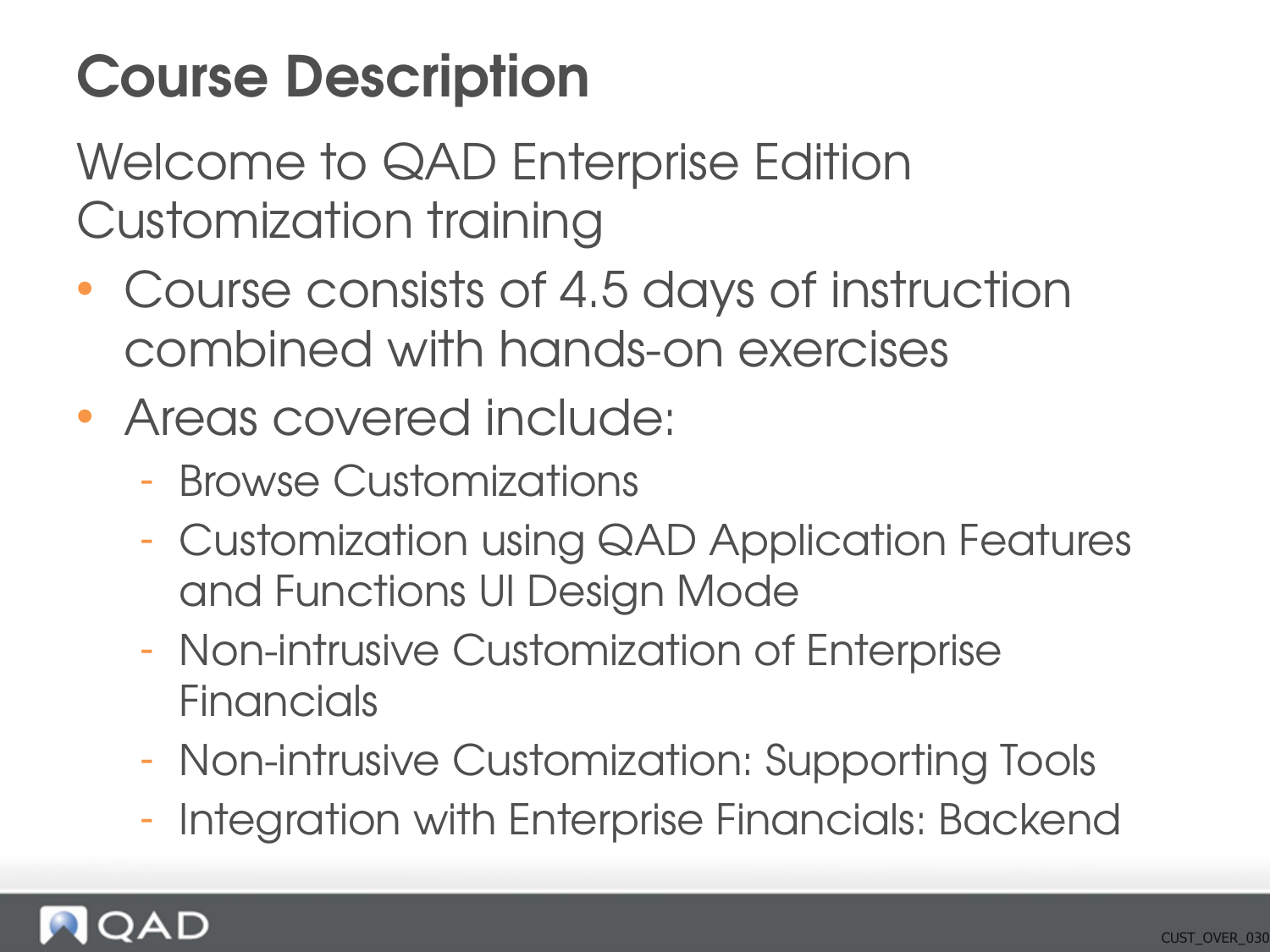

# Course Description
Welcome to QAD Enterprise Edition Customization training
Course consists of 4.5 days of instruction combined with hands-on exercises
Areas covered include:
Browse Customizations
Customization using QAD Application Features and Functions UI Design Mode
Non-intrusive Customization of Enterprise Financials
Non-intrusive Customization: Supporting Tools
Integration with Enterprise Financials: Backend

CUST_OVER_030